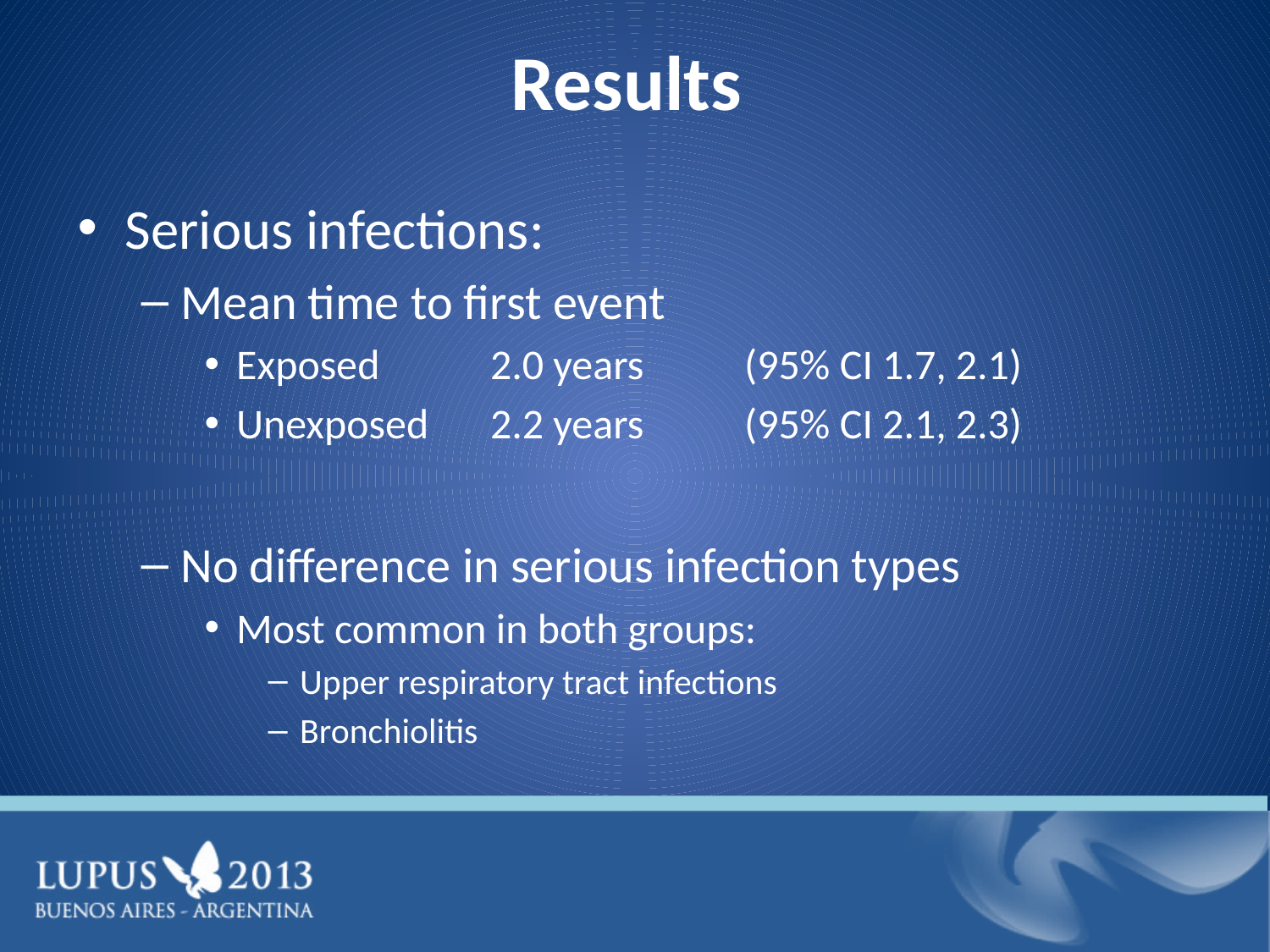

# Results
Serious infections:
Mean time to first event
Exposed	2.0 years	(95% CI 1.7, 2.1)
Unexposed	2.2 years	(95% CI 2.1, 2.3)

No difference in serious infection types
Most common in both groups:
Upper respiratory tract infections
Bronchiolitis